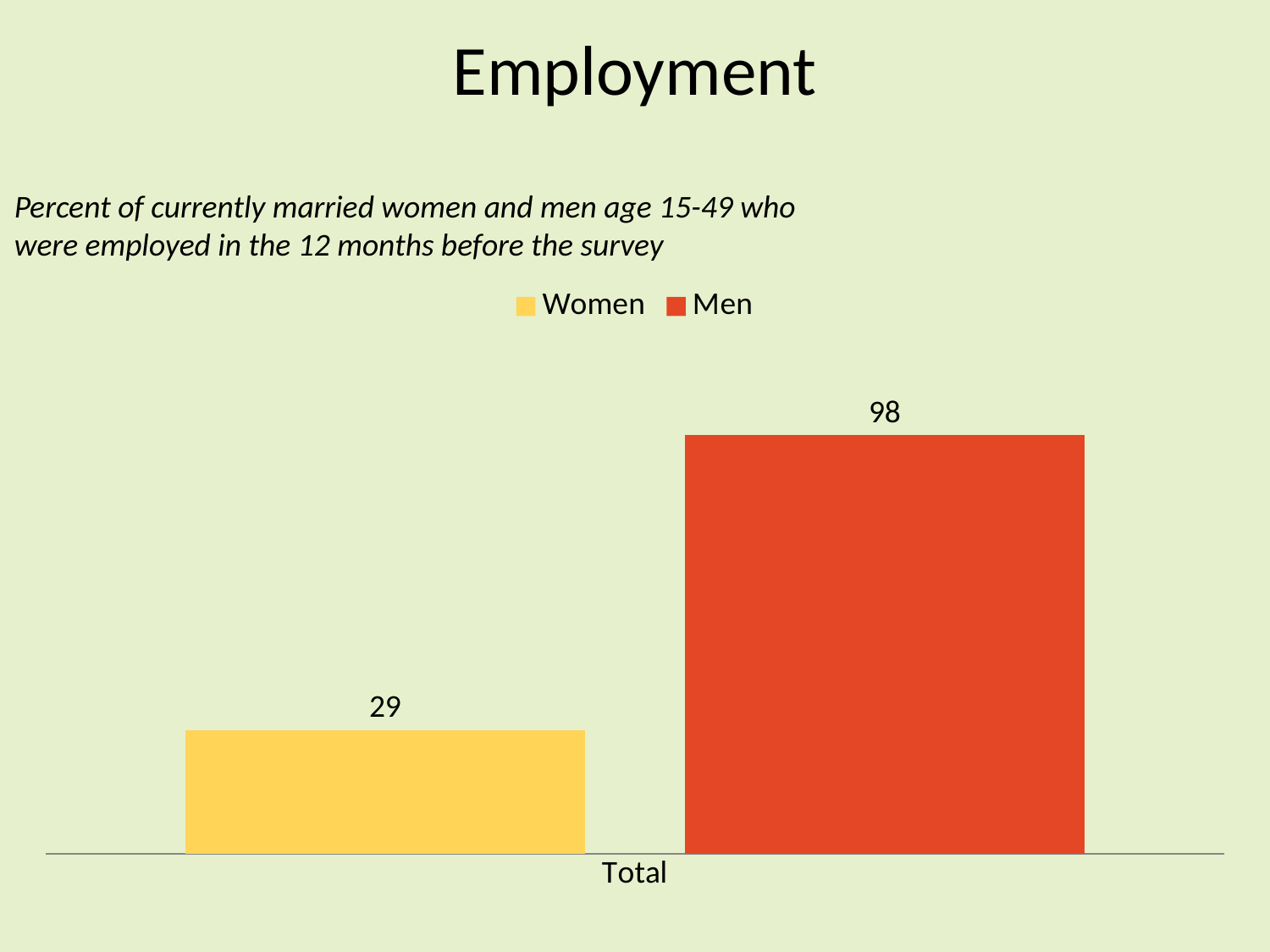

# Employment
Percent of currently married women and men age 15-49 who were employed in the 12 months before the survey

### Chart

| Category | Women | Men |
|---|---|---|
| Total | 29.0 | 98.0 |